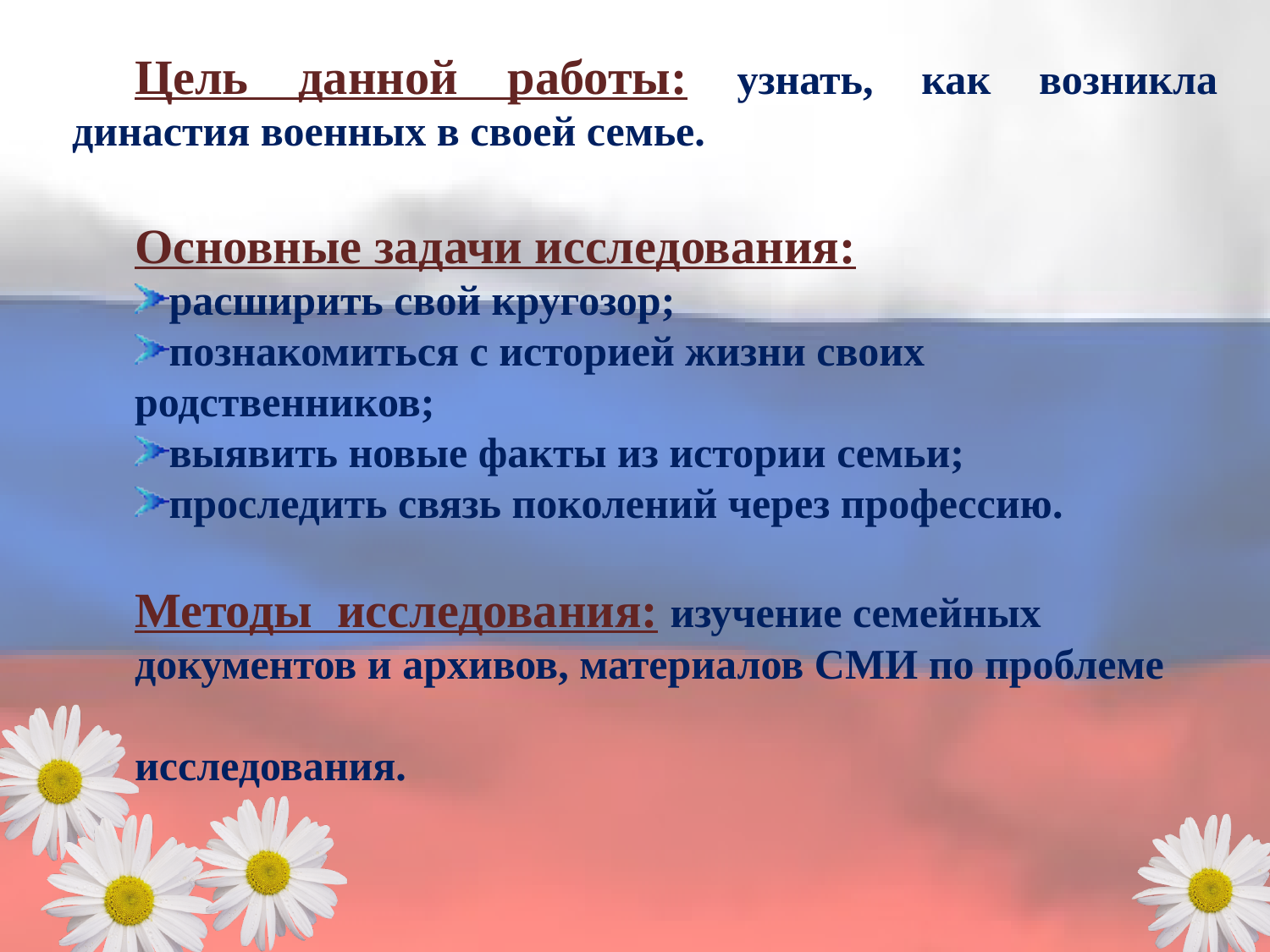

Цель данной работы: узнать, как возникла династия военных в своей семье.

Основные задачи исследования:
расширить свой кругозор;
познакомиться с историей жизни своих
родственников;
выявить новые факты из истории семьи;
проследить связь поколений через профессию.

Методы  исследования: изучение семейных
документов и архивов, материалов СМИ по проблеме
исследования.